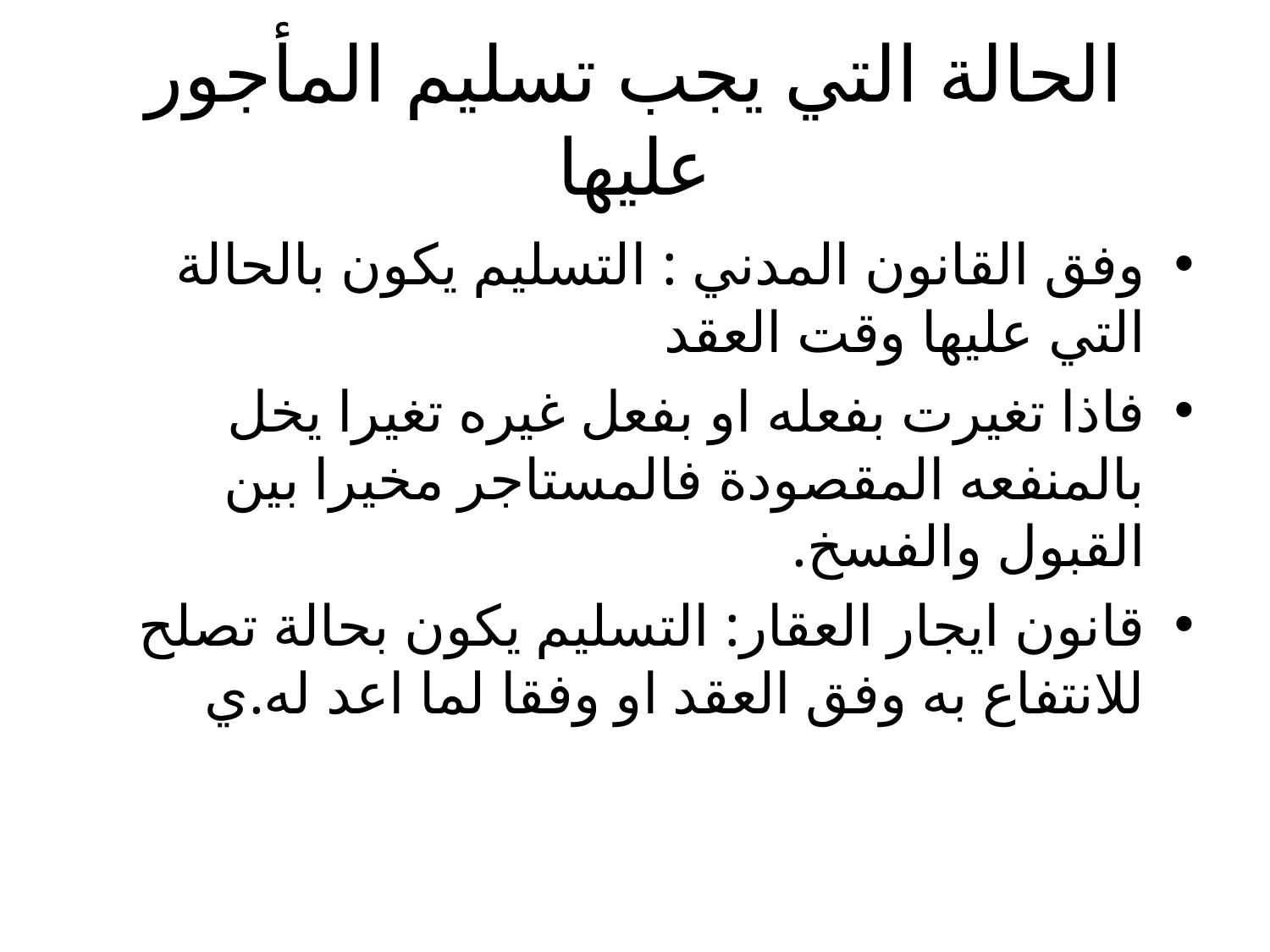

# الحالة التي يجب تسليم المأجور عليها
وفق القانون المدني : التسليم يكون بالحالة التي عليها وقت العقد
فاذا تغيرت بفعله او بفعل غيره تغيرا يخل بالمنفعه المقصودة فالمستاجر مخيرا بين القبول والفسخ.
قانون ايجار العقار: التسليم يكون بحالة تصلح للانتفاع به وفق العقد او وفقا لما اعد له.ي